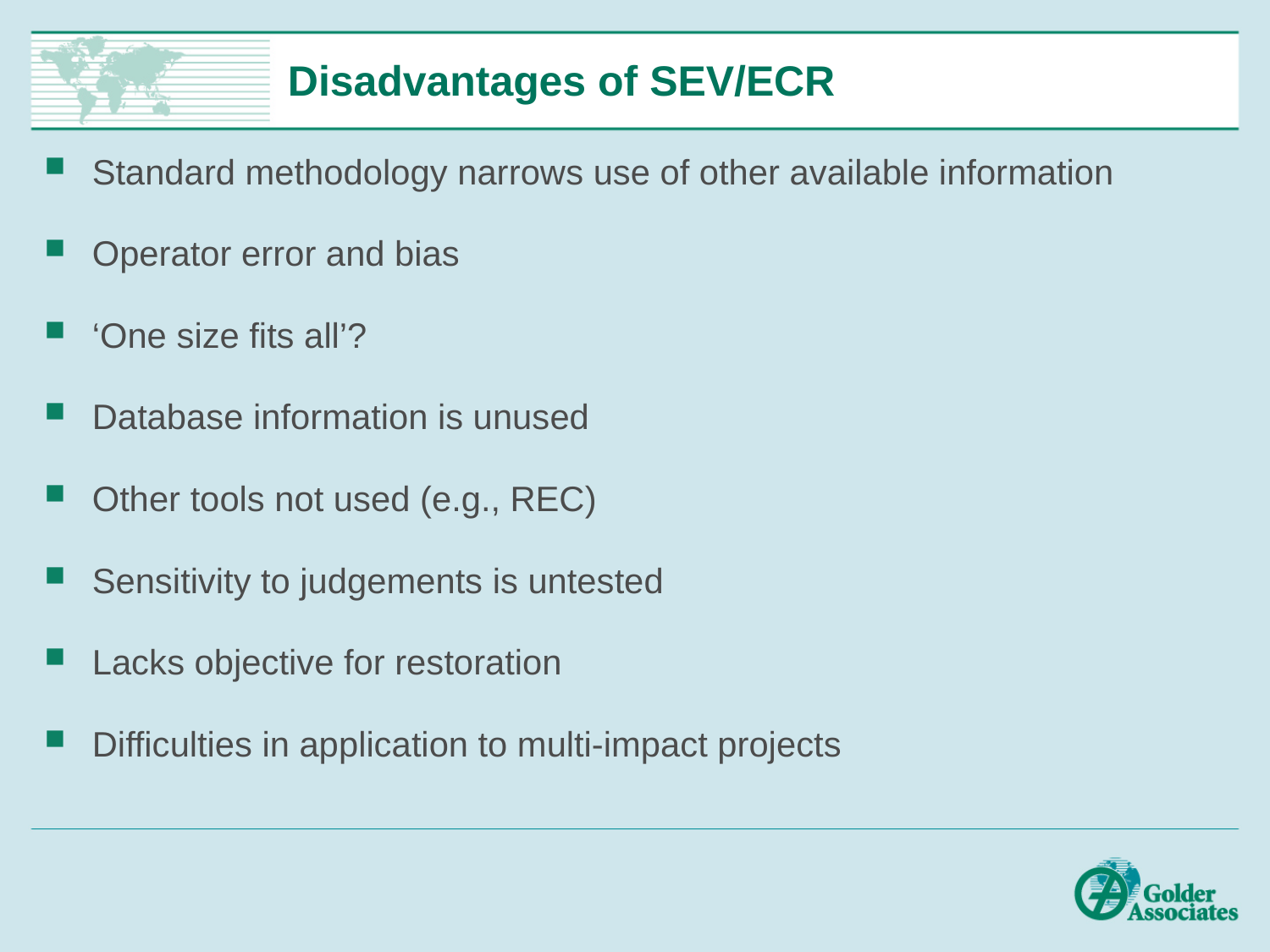

# Disadvantages of SEV/ECR
Standard methodology narrows use of other available information

Operator error and bias

‘One size fits all’?

Database information is unused

Other tools not used (e.g., REC)

Sensitivity to judgements is untested

Lacks objective for restoration

Difficulties in application to multi-impact projects